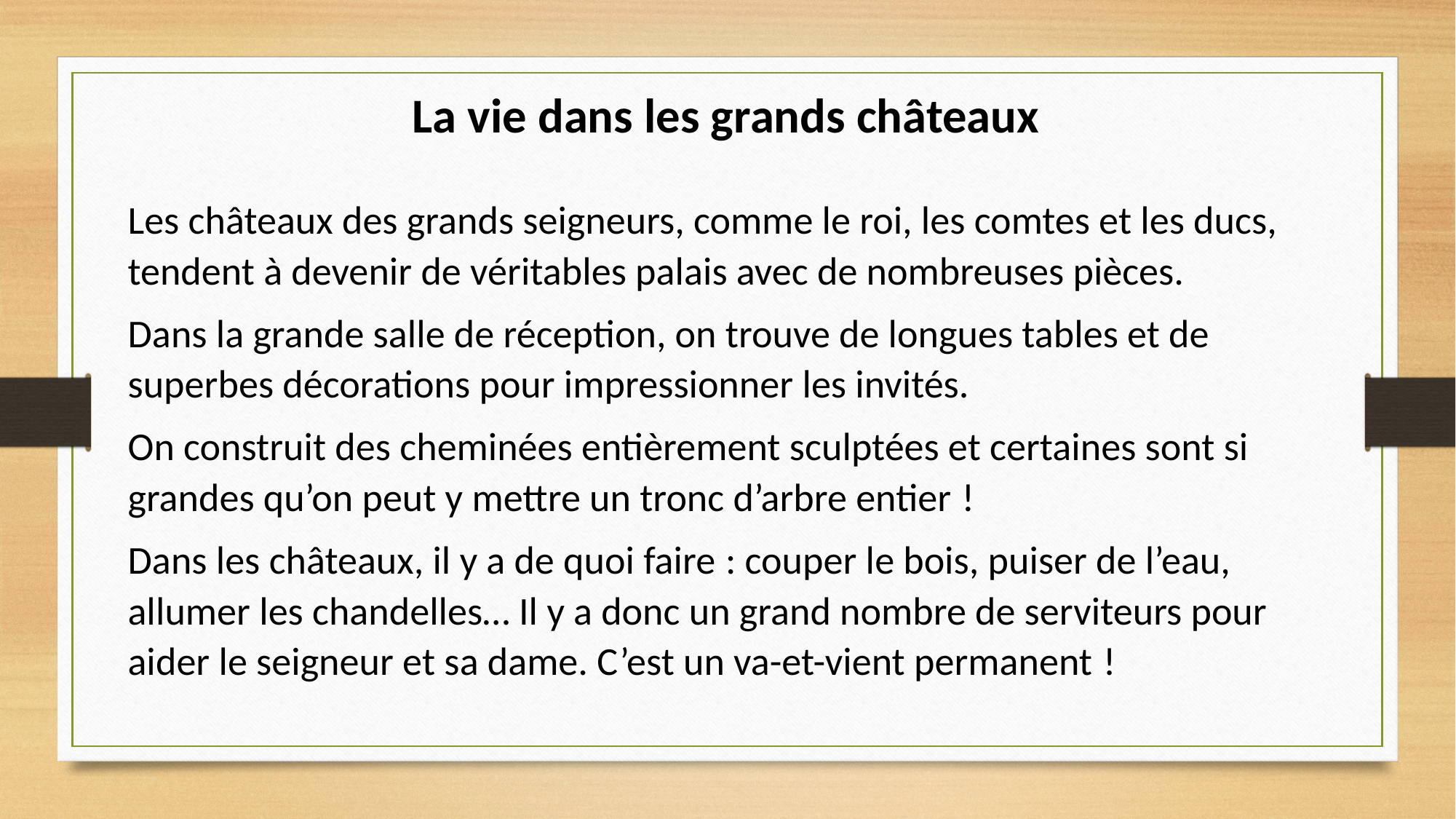

La vie dans les grands châteaux

Les châteaux des grands seigneurs, comme le roi, les comtes et les ducs, tendent à devenir de véritables palais avec de nombreuses pièces.
Dans la grande salle de réception, on trouve de longues tables et de superbes décorations pour impressionner les invités.
On construit des cheminées entièrement sculptées et certaines sont si grandes qu’on peut y mettre un tronc d’arbre entier !
Dans les châteaux, il y a de quoi faire : couper le bois, puiser de l’eau, allumer les chandelles… Il y a donc un grand nombre de serviteurs pour aider le seigneur et sa dame. C’est un va-et-vient permanent !